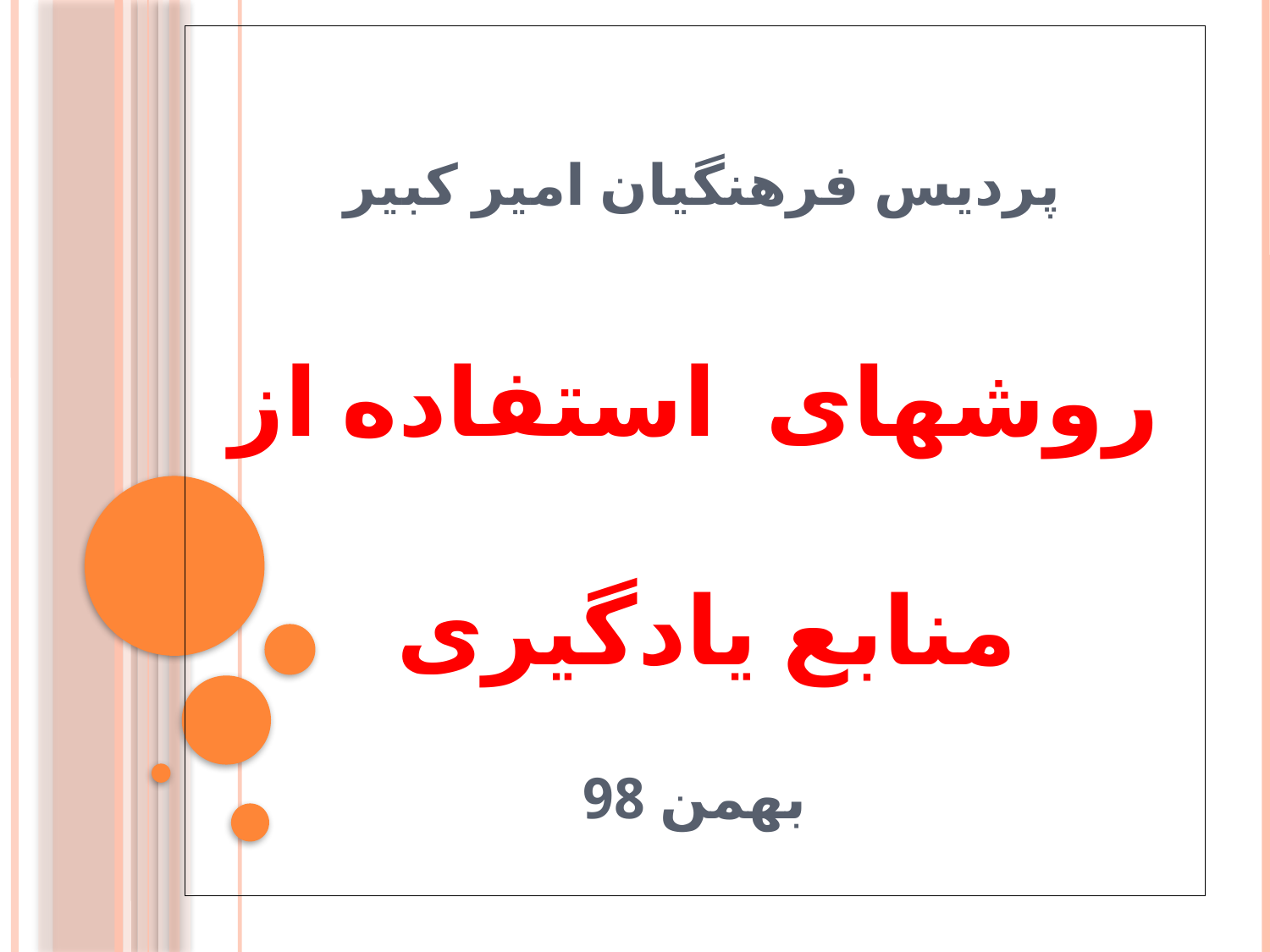

پردیس فرهنگیان امیر کبیر
روشهای  استفاده از منابع یادگیری
بهمن 98
#